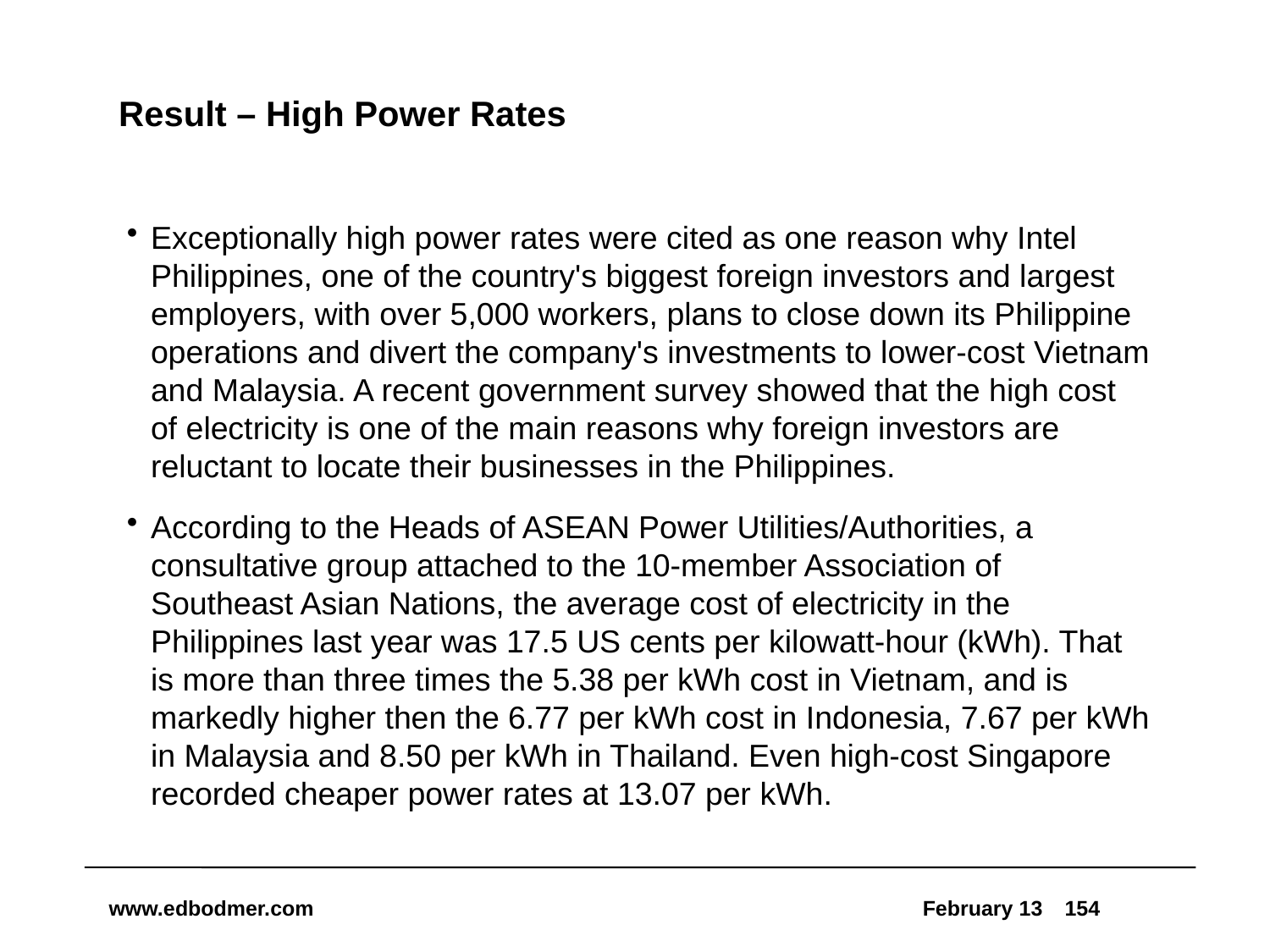

# Result – High Power Rates
Exceptionally high power rates were cited as one reason why Intel Philippines, one of the country's biggest foreign investors and largest employers, with over 5,000 workers, plans to close down its Philippine operations and divert the company's investments to lower-cost Vietnam and Malaysia. A recent government survey showed that the high cost of electricity is one of the main reasons why foreign investors are reluctant to locate their businesses in the Philippines.
According to the Heads of ASEAN Power Utilities/Authorities, a consultative group attached to the 10-member Association of Southeast Asian Nations, the average cost of electricity in the Philippines last year was 17.5 US cents per kilowatt-hour (kWh). That is more than three times the 5.38 per kWh cost in Vietnam, and is markedly higher then the 6.77 per kWh cost in Indonesia, 7.67 per kWh in Malaysia and 8.50 per kWh in Thailand. Even high-cost Singapore recorded cheaper power rates at 13.07 per kWh.